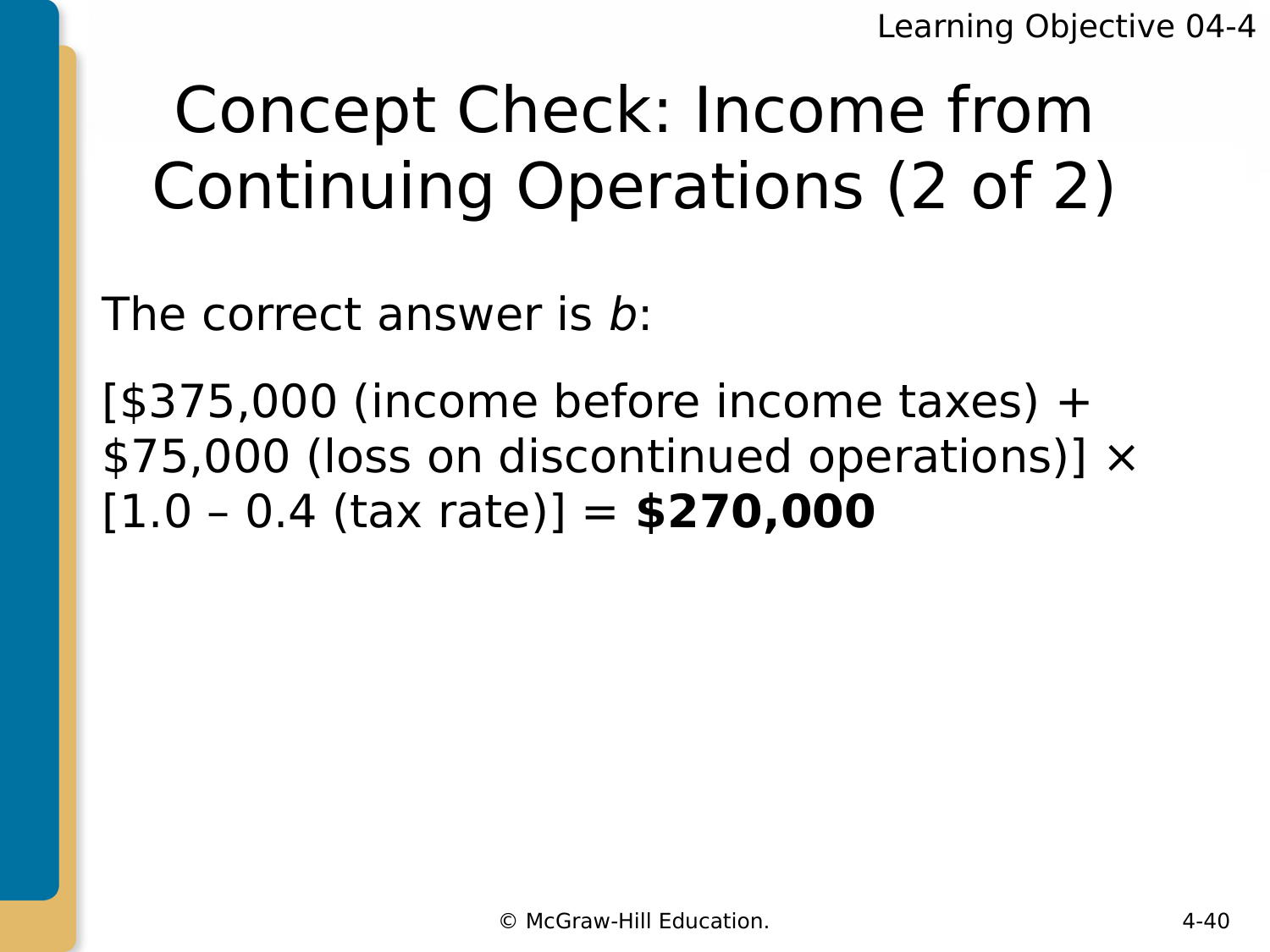

Learning Objective 04-4
# Concept Check: Income from Continuing Operations (2 of 2)
The correct answer is b:
[$375,000 (income before income taxes) + $75,000 (loss on discontinued operations)] × [1.0 – 0.4 (tax rate)] = $270,000